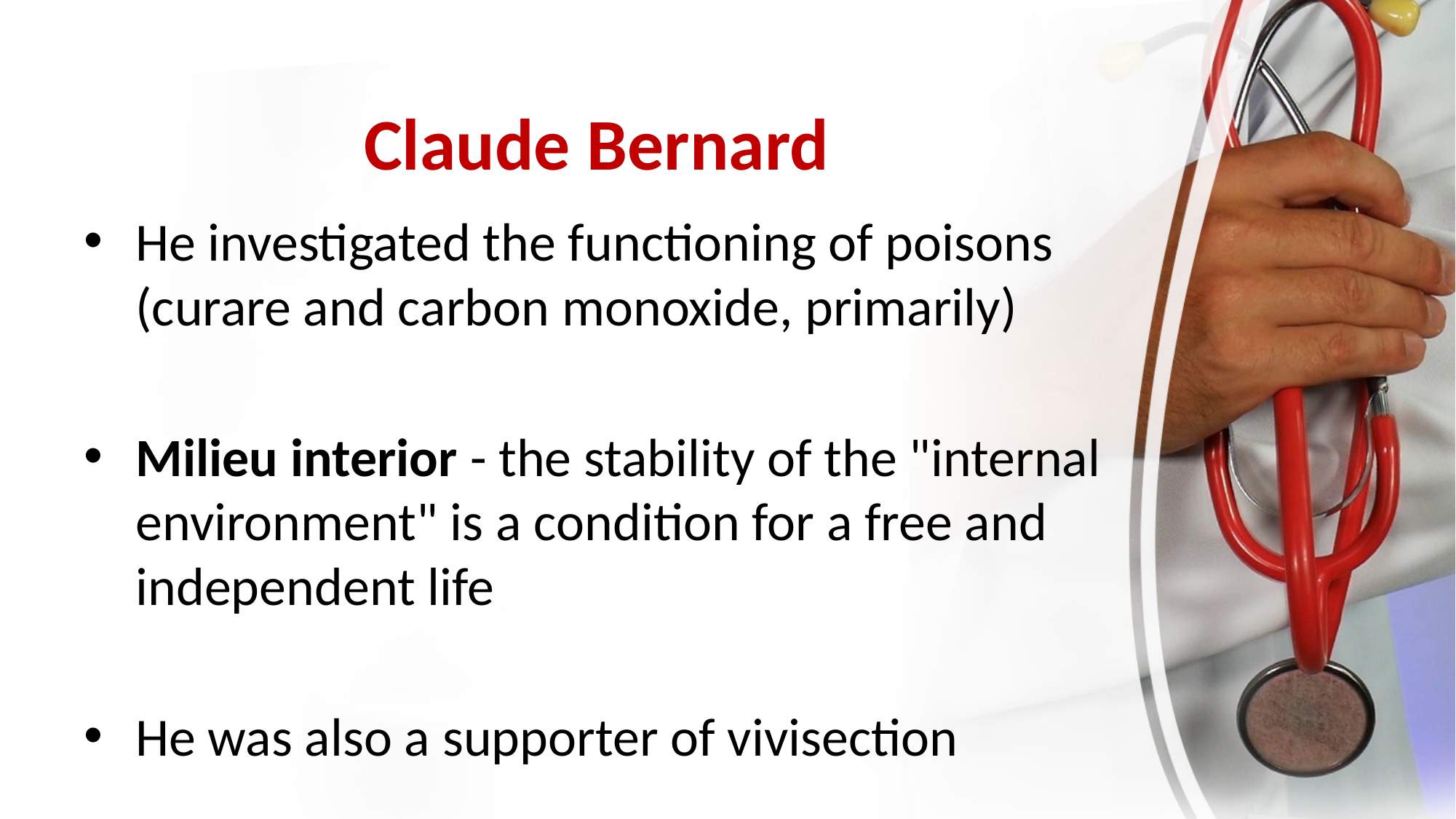

# Claude Bernard
He investigated the functioning of poisons (curare and carbon monoxide, primarily)

Milieu interior - the stability of the "internal environment" is a condition for a free and independent life

He was also a supporter of vivisection